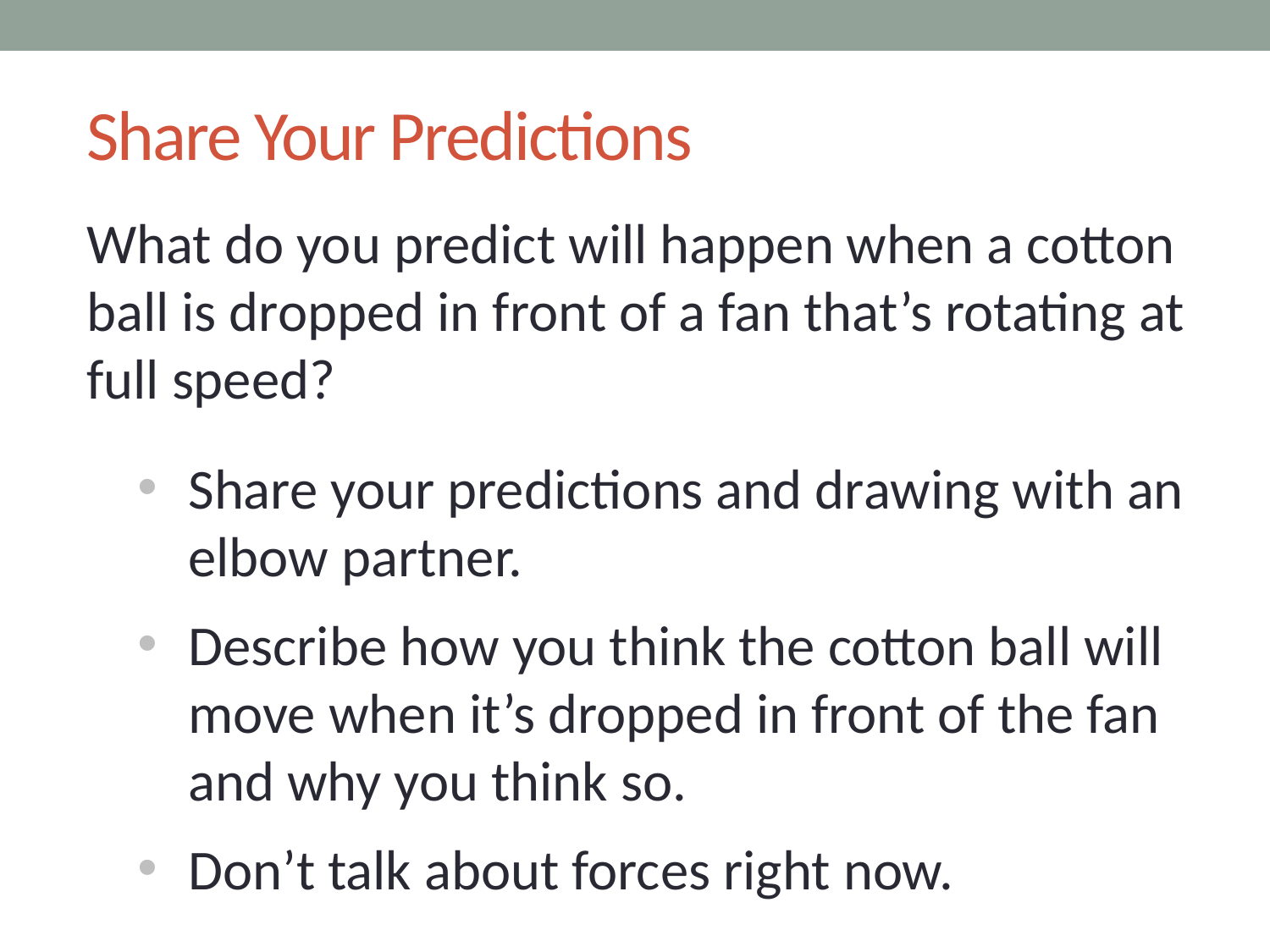

# Share Your Predictions
What do you predict will happen when a cotton ball is dropped in front of a fan that’s rotating at full speed?
Share your predictions and drawing with an elbow partner.
Describe how you think the cotton ball will move when it’s dropped in front of the fan and why you think so.
Don’t talk about forces right now.